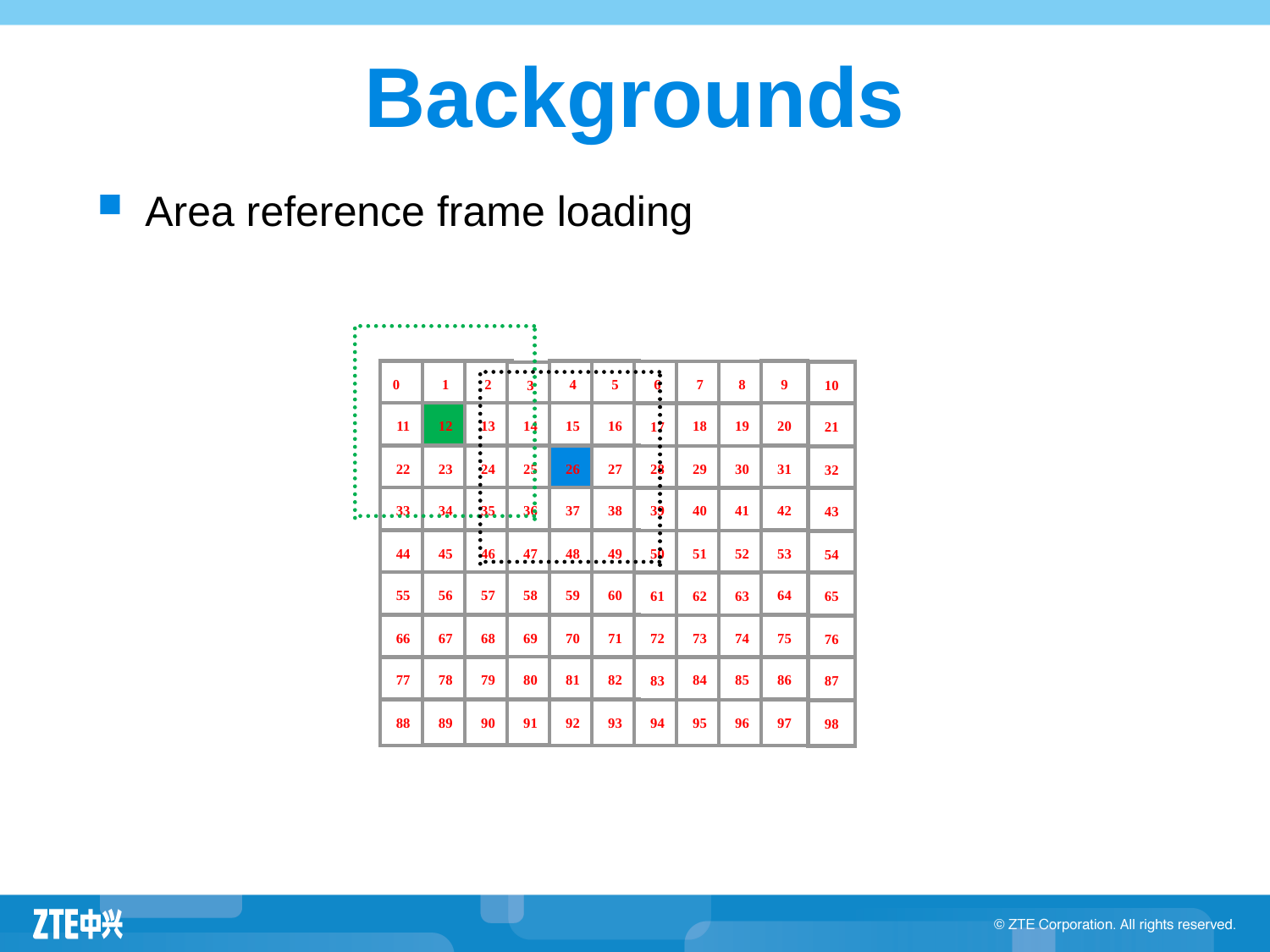

# Backgrounds
Area reference frame loading

0
1
2
4
5
9
6
7
8
10
3

11
12
13
14
15
16
20
17
18
19
21
25
22
23
24
26
27
31
28
29
30
32
33
34
35
36
37
38
42
39
40
41
43

47
44
45
46
48
49
53
50
51
52
54

55
56
57
58
59
60
64
61
62
63
65
66
67
68
69
70
71
75
72
73
74
76
80
77
78
79
81
82
83
84
85
86
87
88
89
90
91
92
93
97
94
95
96
98